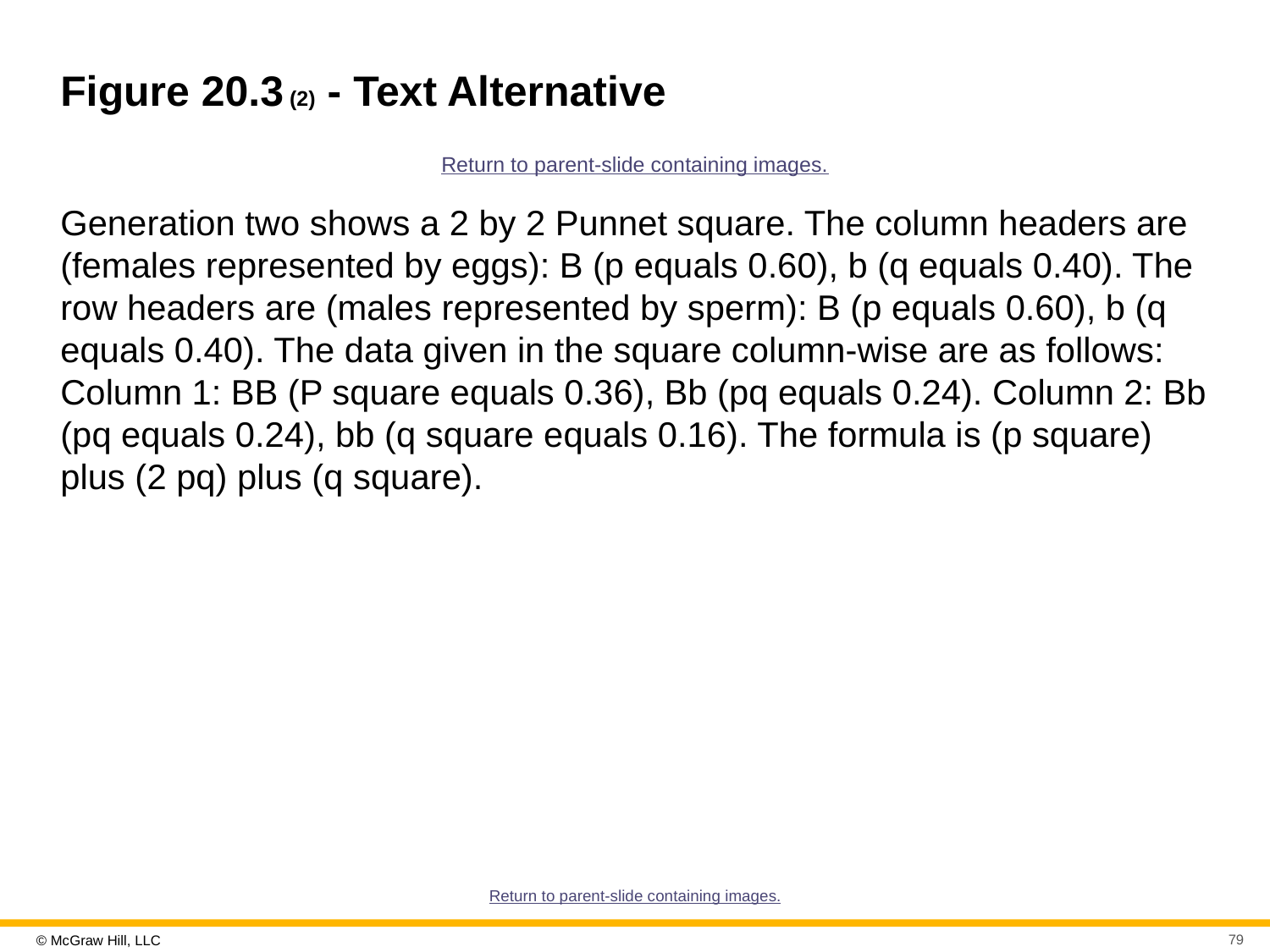

# Figure 20.3 (2) - Text Alternative
Return to parent-slide containing images.
Generation two shows a 2 by 2 Punnet square. The column headers are (females represented by eggs): B (p equals 0.60), b (q equals 0.40). The row headers are (males represented by sperm): B (p equals 0.60), b (q equals 0.40). The data given in the square column-wise are as follows: Column 1: BB (P square equals 0.36), Bb (pq equals 0.24). Column 2: Bb (pq equals 0.24), bb (q square equals 0.16). The formula is (p square) plus (2 pq) plus (q square).
Return to parent-slide containing images.
79